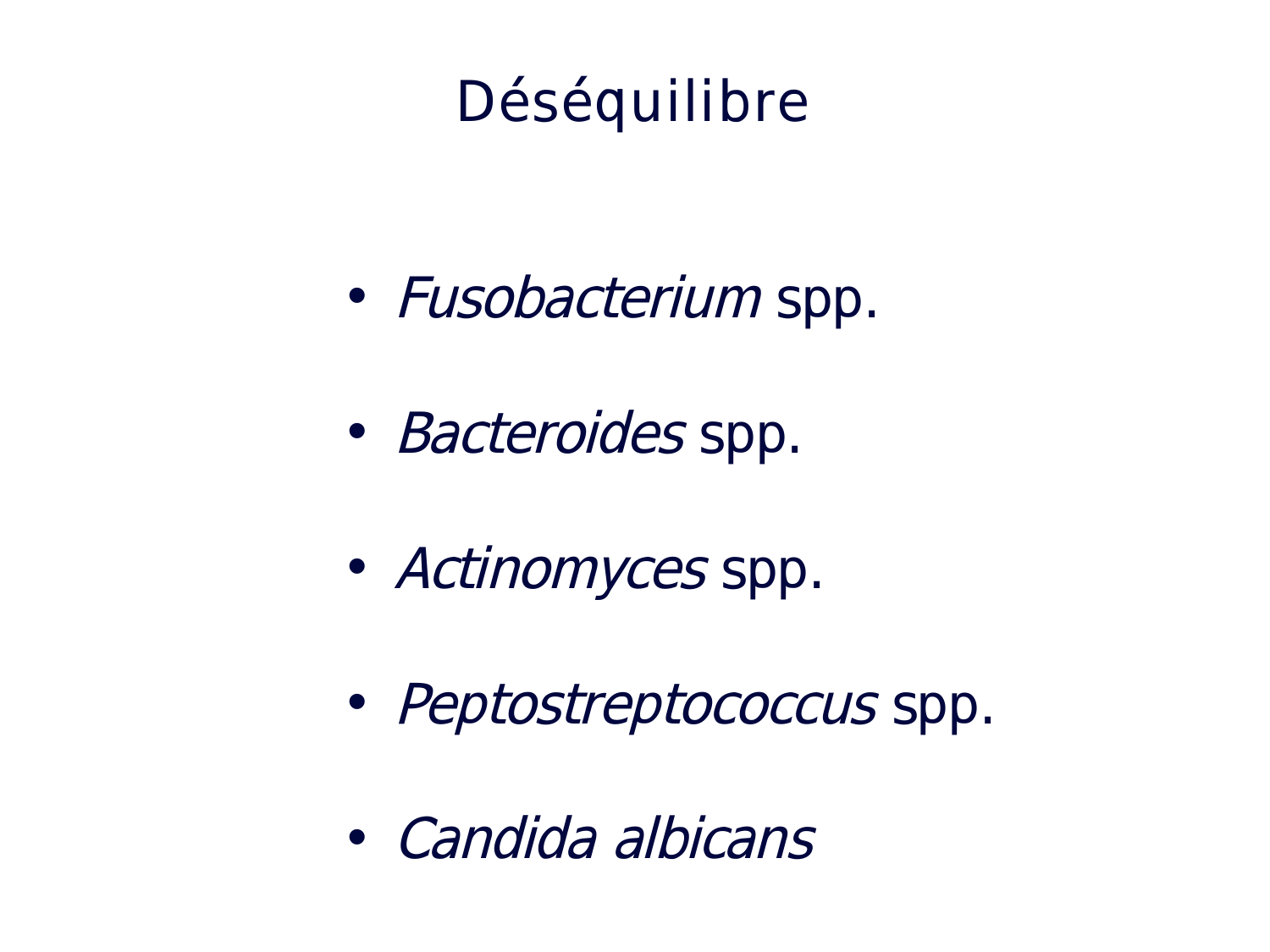

Déséquilibre
 Fusobacterium spp.

 Bacteroides spp.

 Actinomyces spp.

 Peptostreptococcus spp.

 Candida albicans